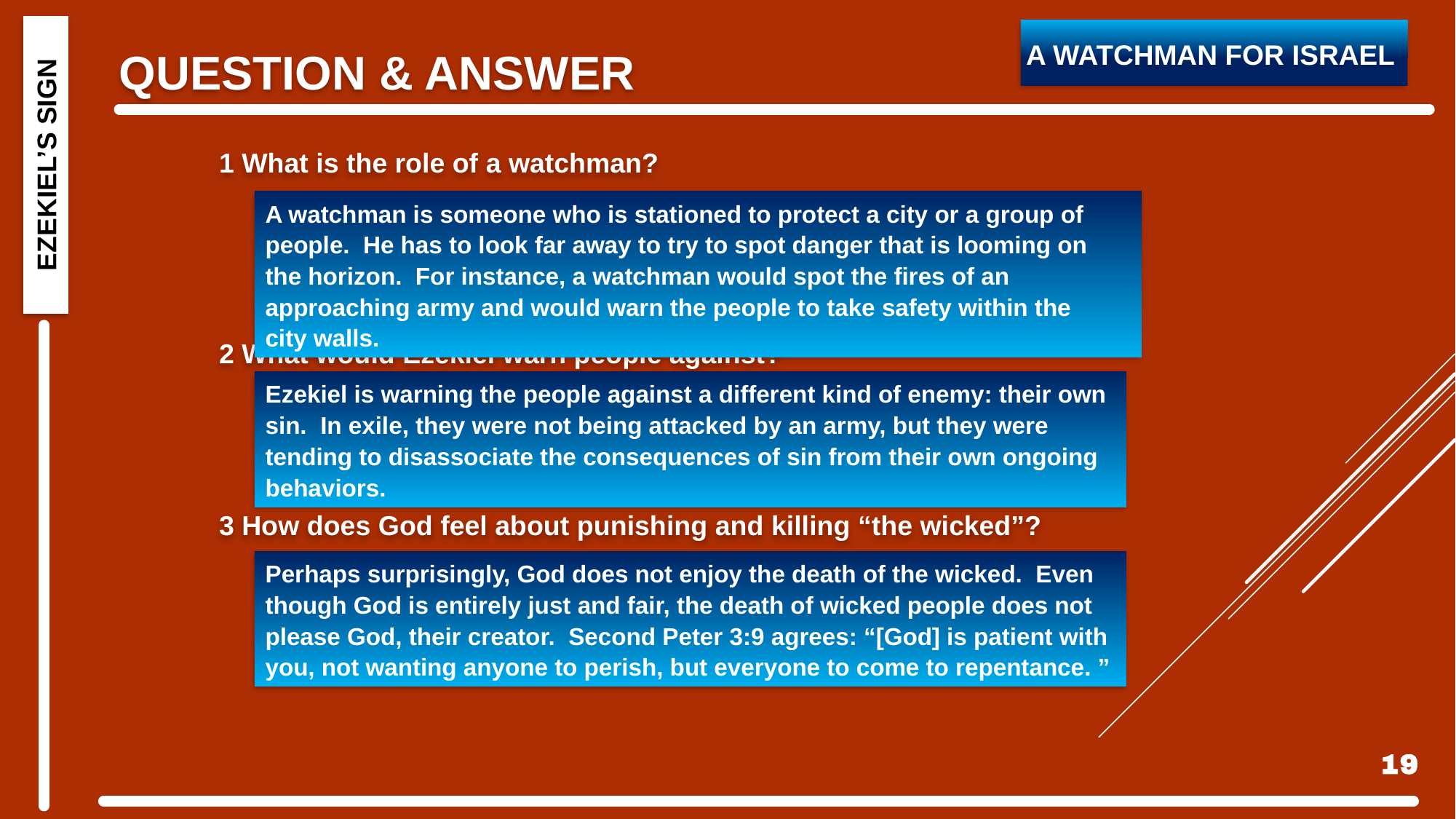

QUESTION & ANSWER
A Watchman for Israel
1 What is the role of a watchman?

2 What would Ezekiel warn people against?

3 How does God feel about punishing and killing “the wicked”?
EZEKIEL’S SIGN

A watchman is someone who is stationed to protect a city or a group of people.  He has to look far away to try to spot danger that is looming on the horizon.  For instance, a watchman would spot the fires of an approaching army and would warn the people to take safety within the city walls.

Ezekiel is warning the people against a different kind of enemy: their own sin.  In exile, they were not being attacked by an army, but they were tending to disassociate the consequences of sin from their own ongoing behaviors.
Perhaps surprisingly, God does not enjoy the death of the wicked.  Even though God is entirely just and fair, the death of wicked people does not please God, their creator.  Second Peter 3:9 agrees: “[God] is patient with you, not wanting anyone to perish, but everyone to come to repentance. ”
19